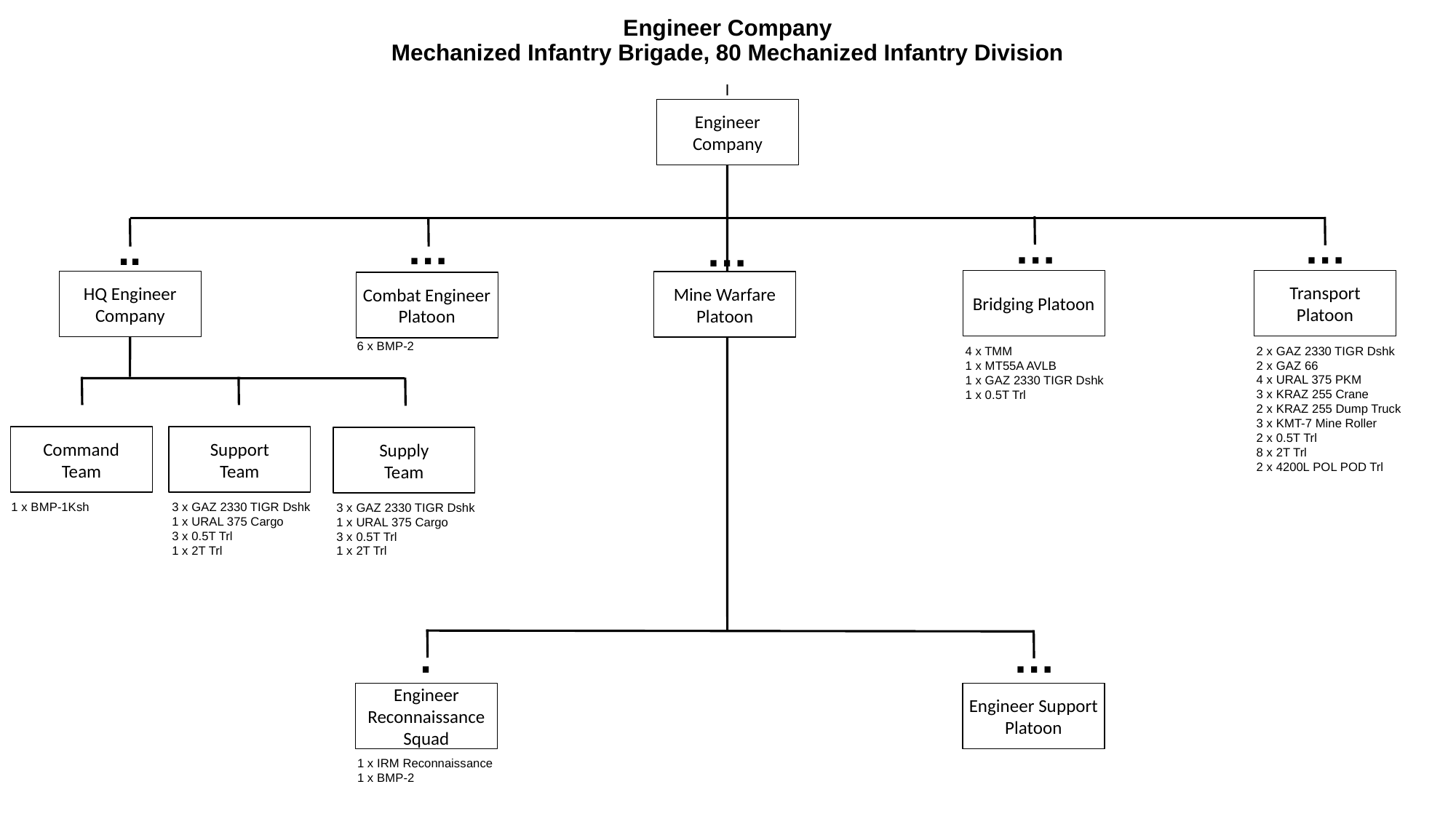

# Engineer Company Mechanized Infantry Brigade, 80 Mechanized Infantry Division
I
Engineer
Company
…
…
…
..
…
Bridging Platoon
Transport
Platoon
HQ Engineer Company
Mine Warfare Platoon
Combat Engineer Platoon
6 x BMP-2
2 x GAZ 2330 TIGR Dshk
2 x GAZ 66
4 x URAL 375 PKM
3 x KRAZ 255 Crane
2 x KRAZ 255 Dump Truck
3 x KMT-7 Mine Roller
2 x 0.5T Trl
8 x 2T Trl
2 x 4200L POL POD Trl
4 x TMM
1 x MT55A AVLB
1 x GAZ 2330 TIGR Dshk
1 x 0.5T Trl
Command
Team
Support
Team
Supply
Team
1 x BMP-1Ksh
3 x GAZ 2330 TIGR Dshk
1 x URAL 375 Cargo
3 x 0.5T Trl
1 x 2T Trl
3 x GAZ 2330 TIGR Dshk
1 x URAL 375 Cargo
3 x 0.5T Trl
1 x 2T Trl
.
…
Engineer Reconnaissance Squad
Engineer Support
Platoon
1 x IRM Reconnaissance
1 x BMP-2